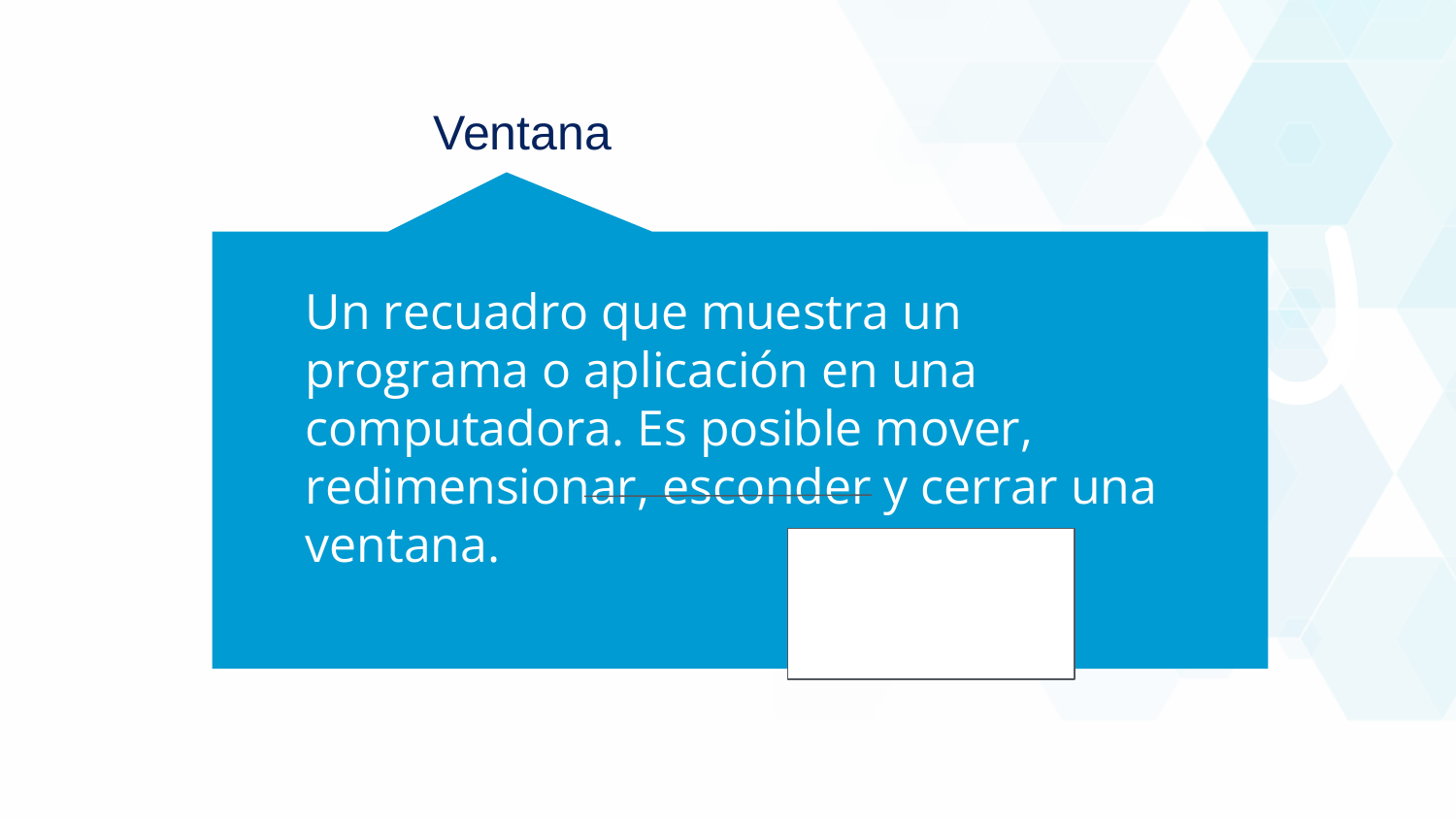

Ventana

Un recuadro que muestra un programa o aplicación en una computadora. Es posible mover, redimensionar, esconder y cerrar una ventana.